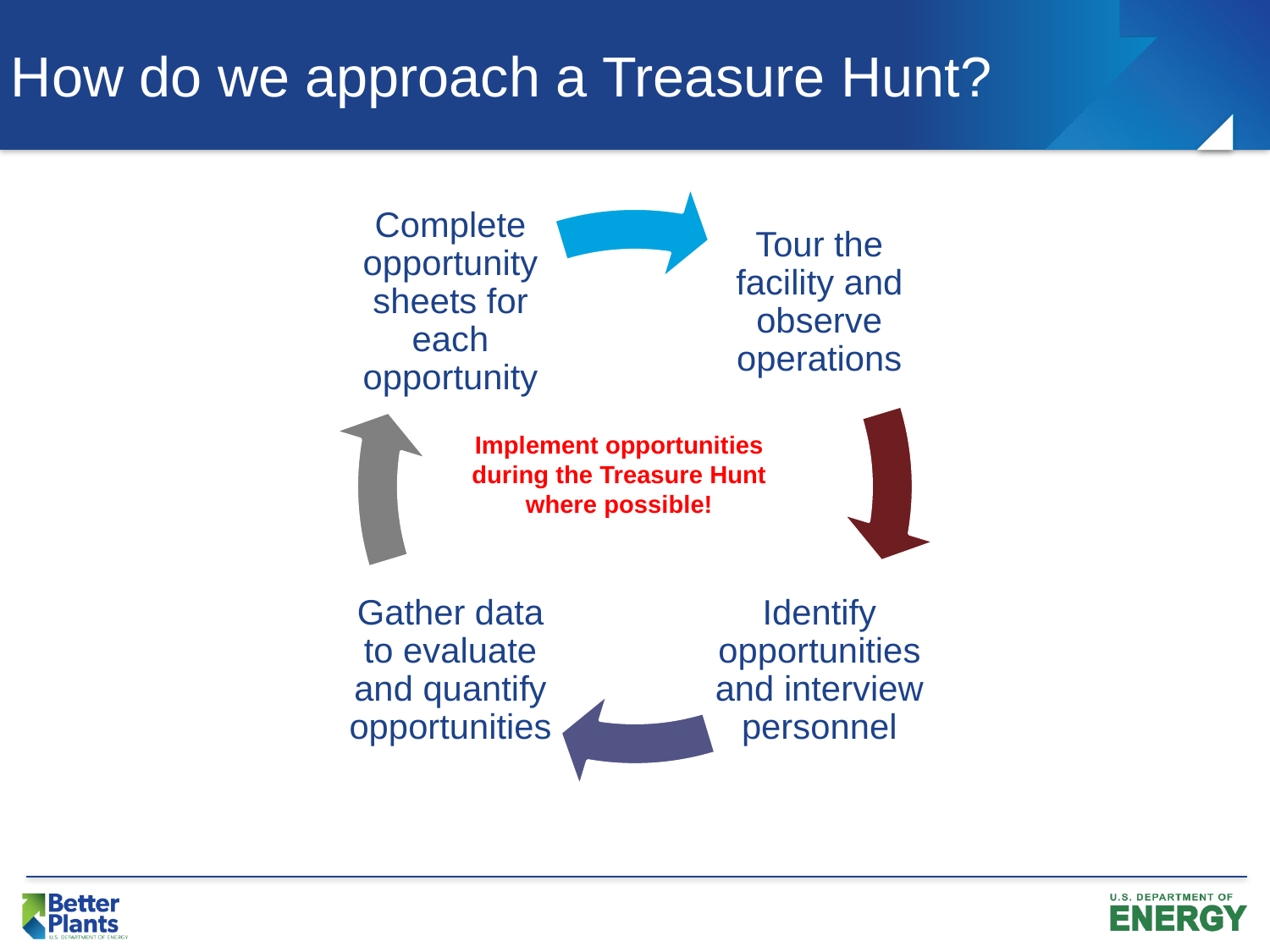

# How do we approach a Treasure Hunt?
Tour the facility and observe operations
Identify opportunities and interview personnel
Gather data to evaluate and quantify opportunities
Complete opportunity sheets for each opportunity
Implement opportunities during the Treasure Hunt where possible!